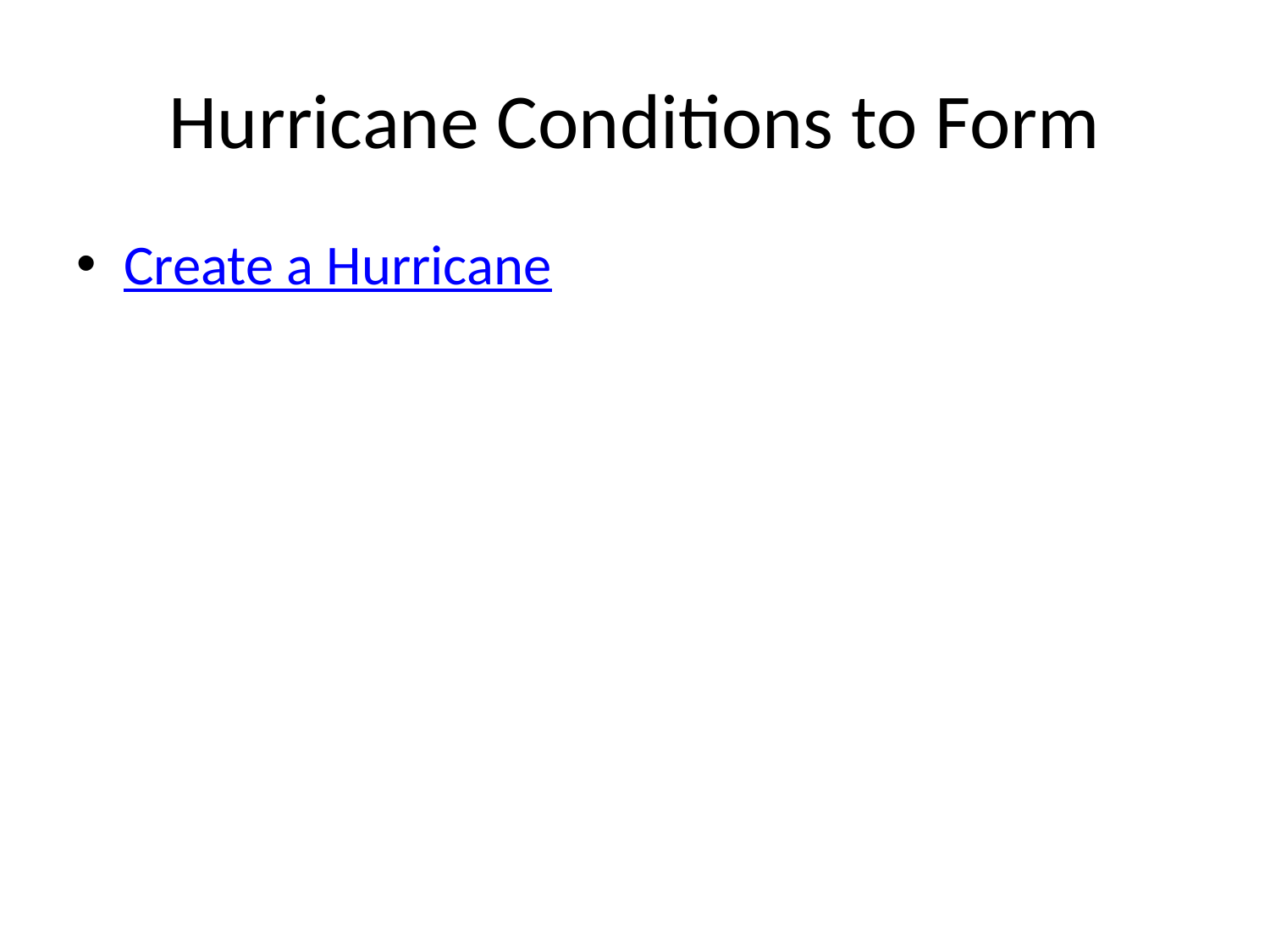

# Hurricane Conditions to Form
Create a Hurricane